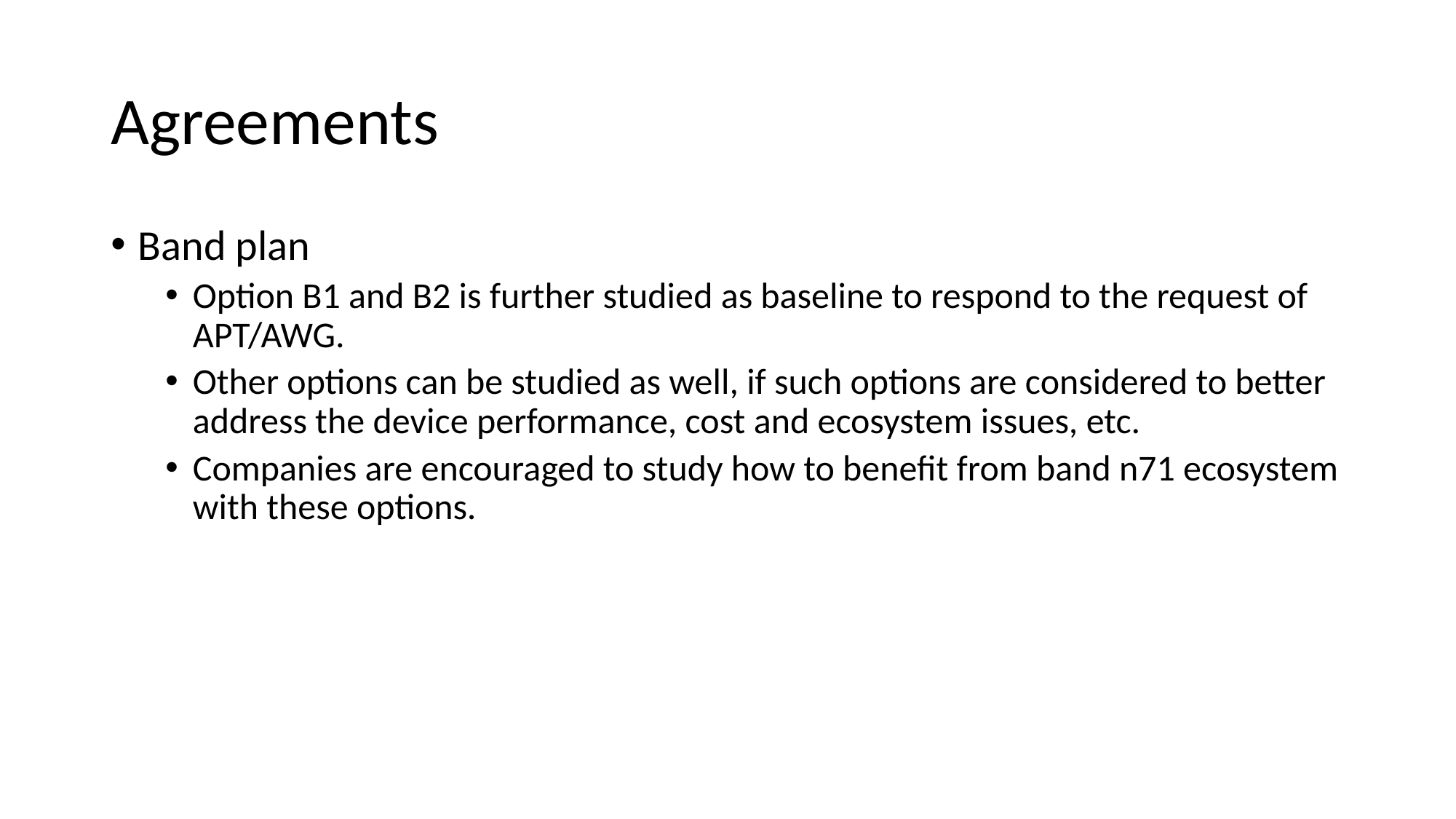

# Agreements
Band plan
Option B1 and B2 is further studied as baseline to respond to the request of APT/AWG.
Other options can be studied as well, if such options are considered to better address the device performance, cost and ecosystem issues, etc.
Companies are encouraged to study how to benefit from band n71 ecosystem with these options.